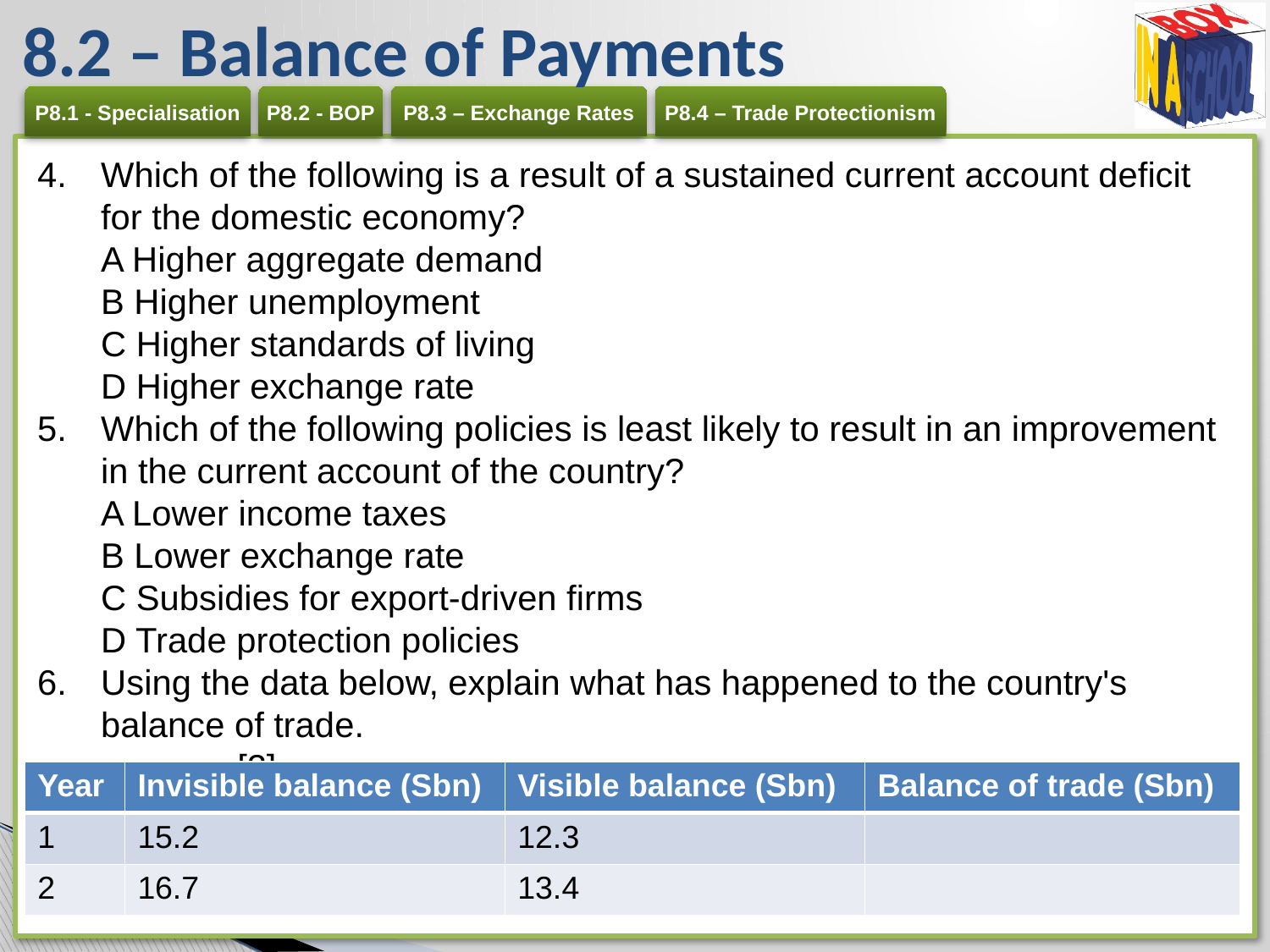

# 8.2 – Balance of Payments
Which of the following is a result of a sustained current account deficit for the domestic economy?
A Higher aggregate demand
B Higher unemployment
C Higher standards of living
D Higher exchange rate
Which of the following policies is least likely to result in an improvement in the current account of the country?
A Lower income taxes
B Lower exchange rate
C Subsidies for export-driven firms
D Trade protection policies
Using the data below, explain what has happened to the country's balance of trade.	[2]

| Year | Invisible balance (Sbn) | Visible balance (Sbn) | Balance of trade (Sbn) |
| --- | --- | --- | --- |
| 1 | 15.2 | 12.3 |  |
| 2 | 16.7 | 13.4 |  |